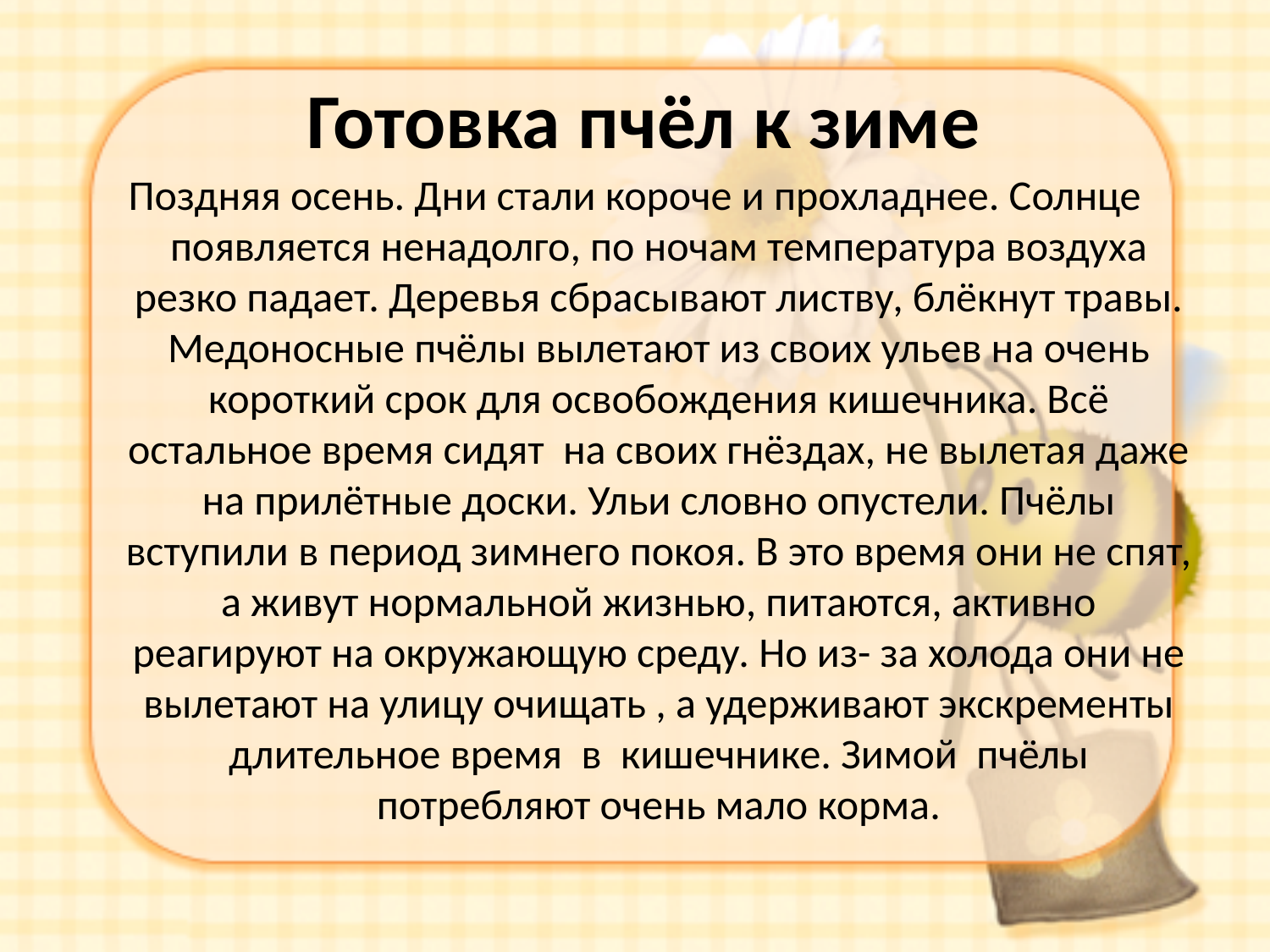

# Готовка пчёл к зиме
Поздняя осень. Дни стали короче и прохладнее. Солнце появляется ненадолго, по ночам температура воздуха резко падает. Деревья сбрасывают листву, блёкнут травы. Медоносные пчёлы вылетают из своих ульев на очень короткий срок для освобождения кишечника. Всё остальное время сидят  на своих гнёздах, не вылетая даже на прилётные доски. Ульи словно опустели. Пчёлы вступили в период зимнего покоя. В это время они не спят, а живут нормальной жизнью, питаются, активно реагируют на окружающую среду. Но из- за холода они не вылетают на улицу очищать , а удерживают экскременты длительное время  в  кишечнике. Зимой  пчёлы потребляют очень мало корма.